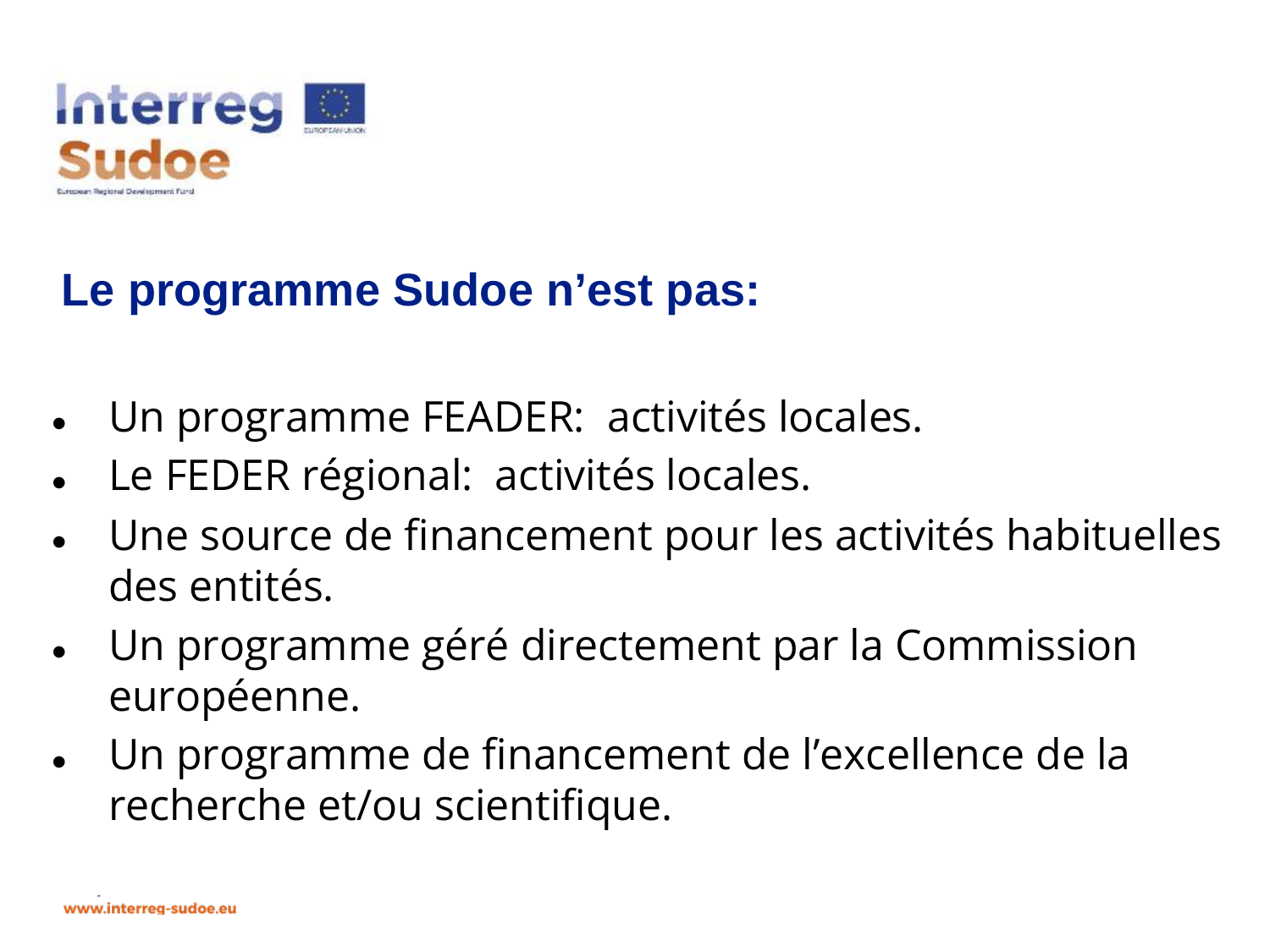

Un programme FEADER:  activités locales.
Le FEDER régional:  activités locales.
Une source de financement pour les activités habituelles des entités.
Un programme géré directement par la Commission européenne.
Un programme de financement de l’excellence de la recherche et/ou scientifique.
# Le programme Sudoe n’est pas: